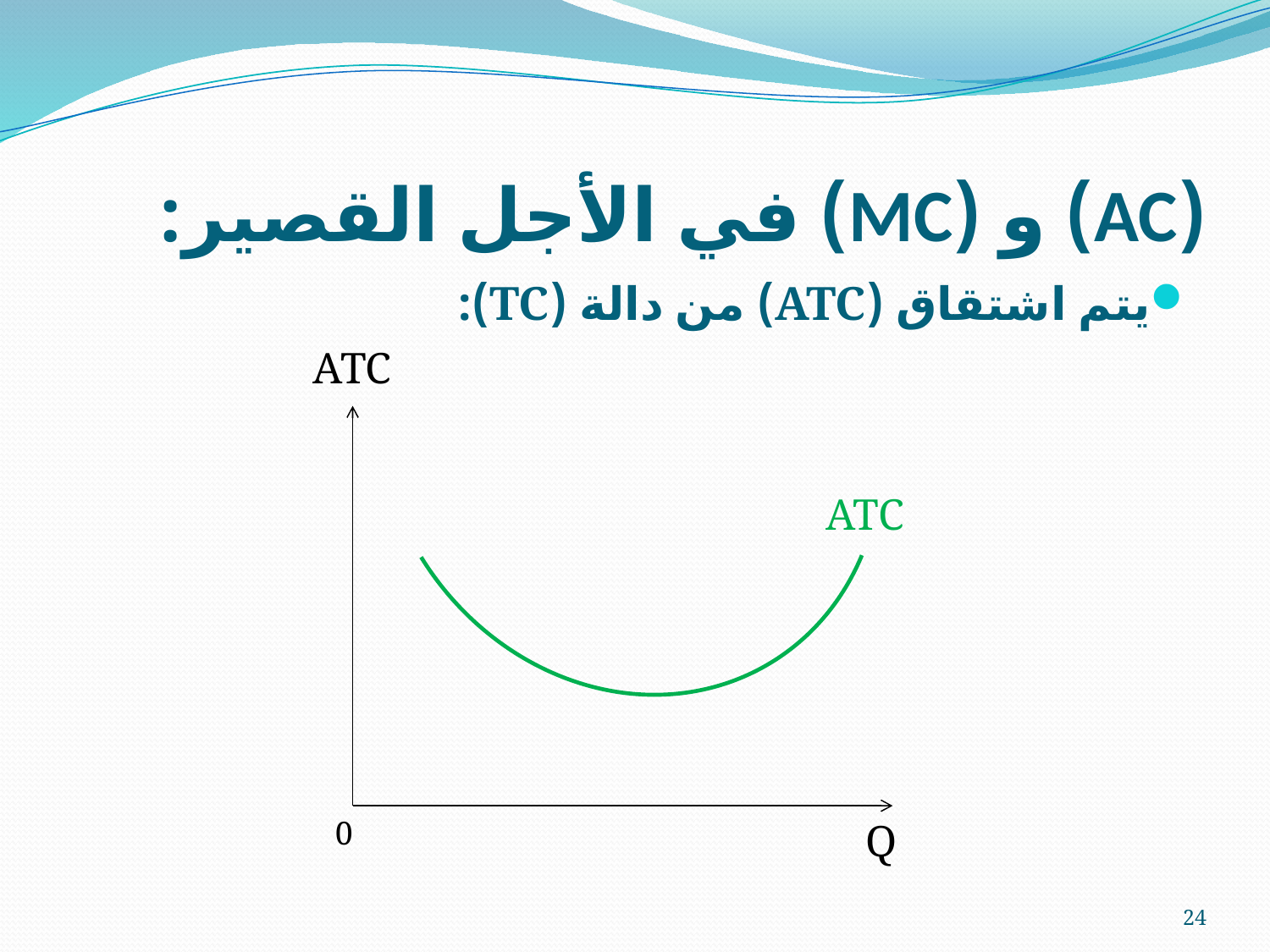

# (AC) و (MC) في الأجل القصير:

يتم اشتقاق (ATC) من دالة (TC):
ATC
ATC
0
Q
24